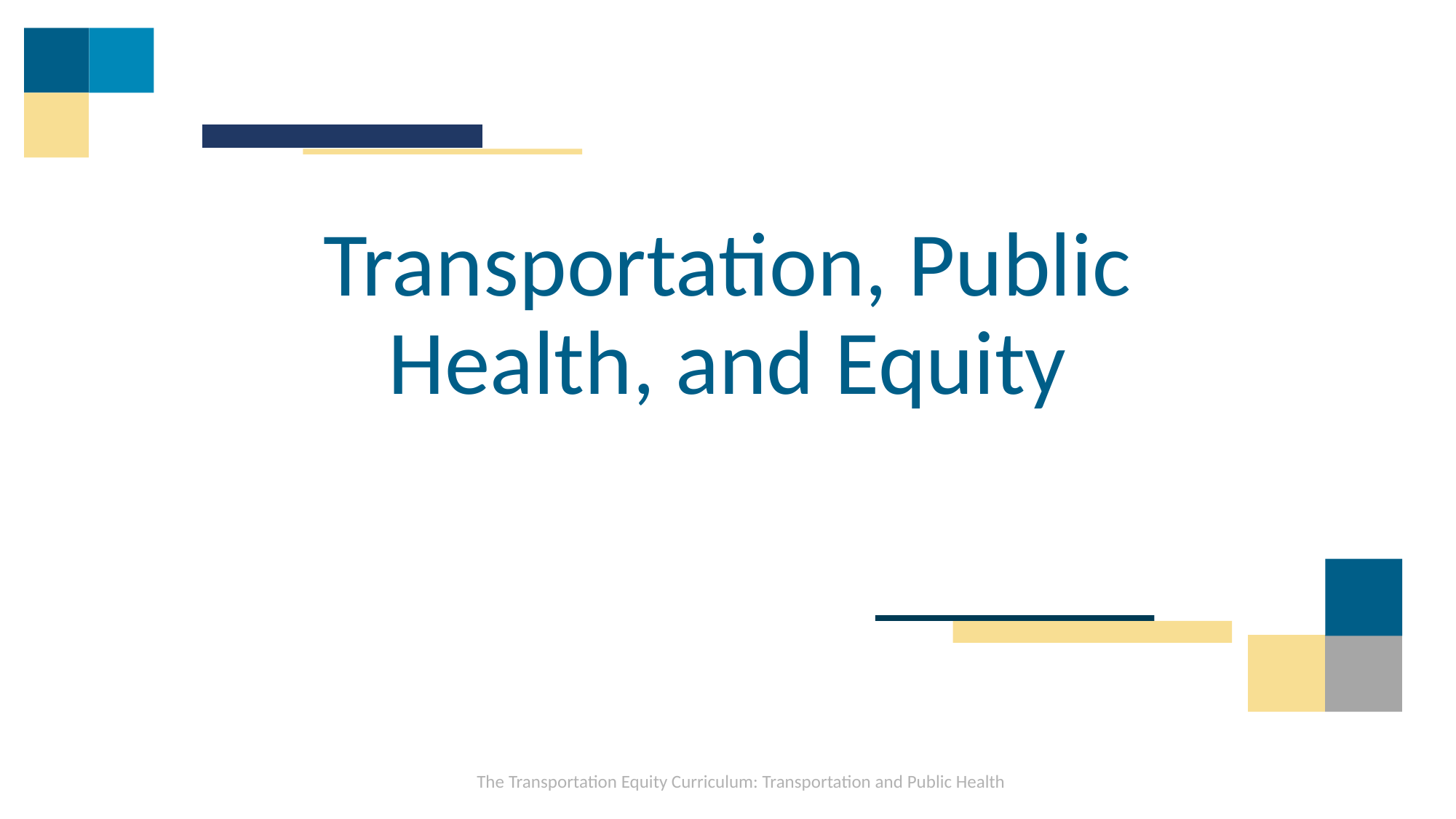

# Transportation, Public Health, and Equity

The Transportation Equity Curriculum: Transportation and Public Health